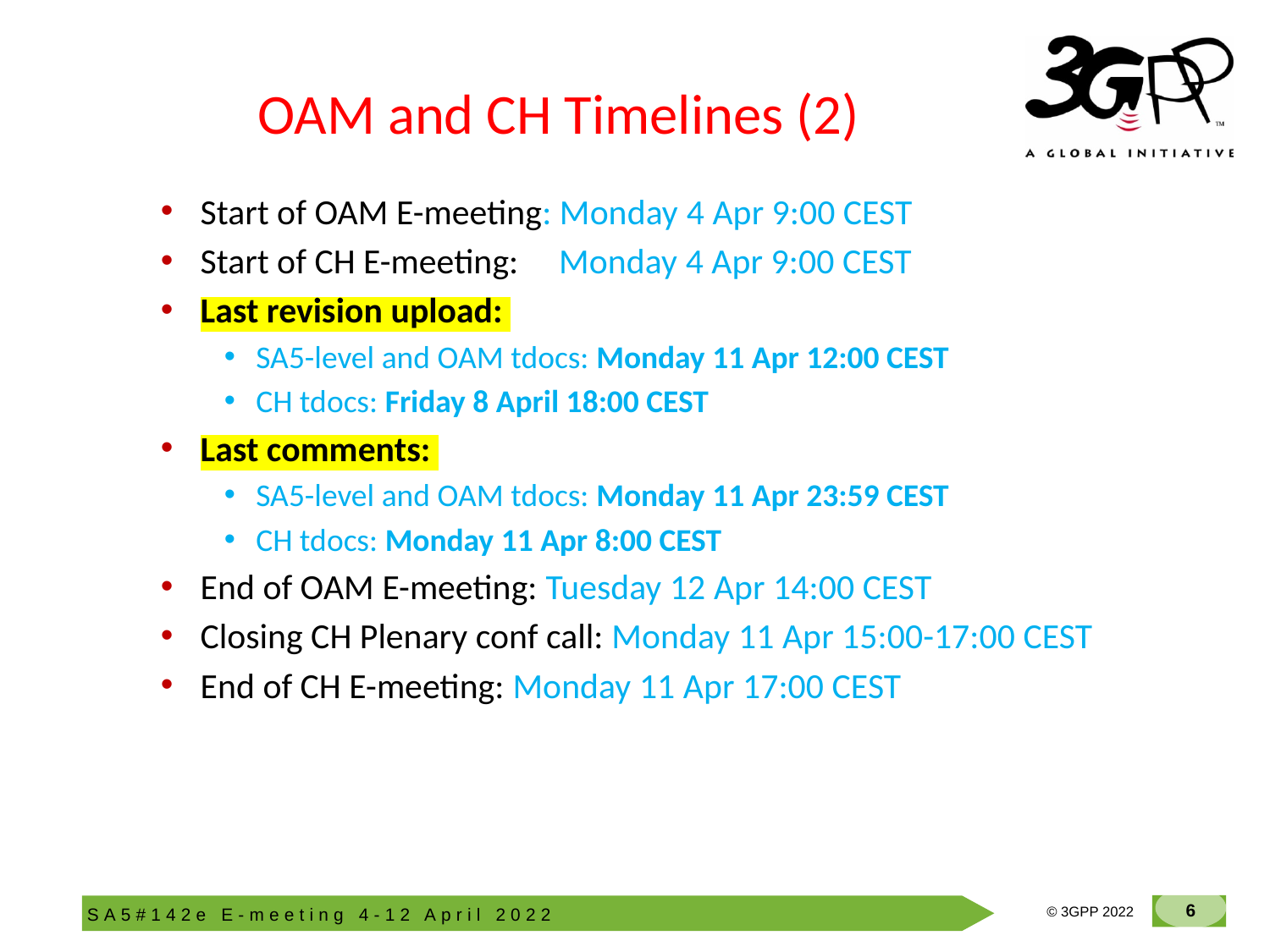

# OAM and CH Timelines (2)
Start of OAM E-meeting: Monday 4 Apr 9:00 CEST
Start of CH E-meeting:     Monday 4 Apr 9:00 CEST
Last revision upload:
SA5-level and OAM tdocs: Monday 11 Apr 12:00 CEST
CH tdocs: Friday 8 April 18:00 CEST
Last comments:
SA5-level and OAM tdocs: Monday 11 Apr 23:59 CEST
CH tdocs: Monday 11 Apr 8:00 CEST
End of OAM E-meeting: Tuesday 12 Apr 14:00 CEST
Closing CH Plenary conf call: Monday 11 Apr 15:00-17:00 CEST
End of CH E-meeting: Monday 11 Apr 17:00 CEST